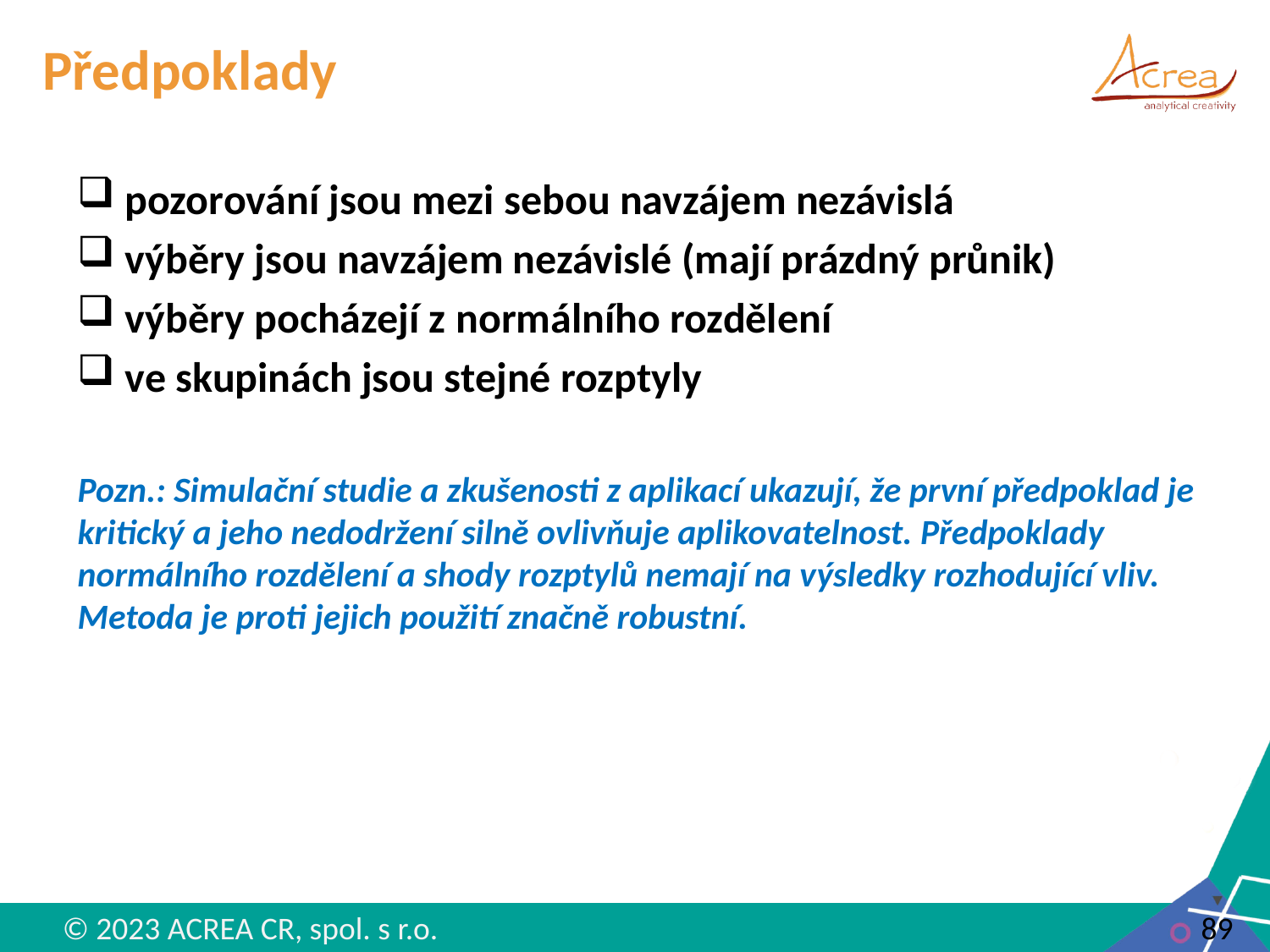

# Předpoklady
pozorování jsou mezi sebou navzájem nezávislá
výběry jsou navzájem nezávislé (mají prázdný průnik)
výběry pocházejí z normálního rozdělení
ve skupinách jsou stejné rozptyly

Pozn.: Simulační studie a zkušenosti z aplikací ukazují, že první předpoklad je kritický a jeho nedodržení silně ovlivňuje aplikovatelnost. Předpoklady normálního rozdělení a shody rozptylů nemají na výsledky rozhodující vliv. Metoda je proti jejich použití značně robustní.
89